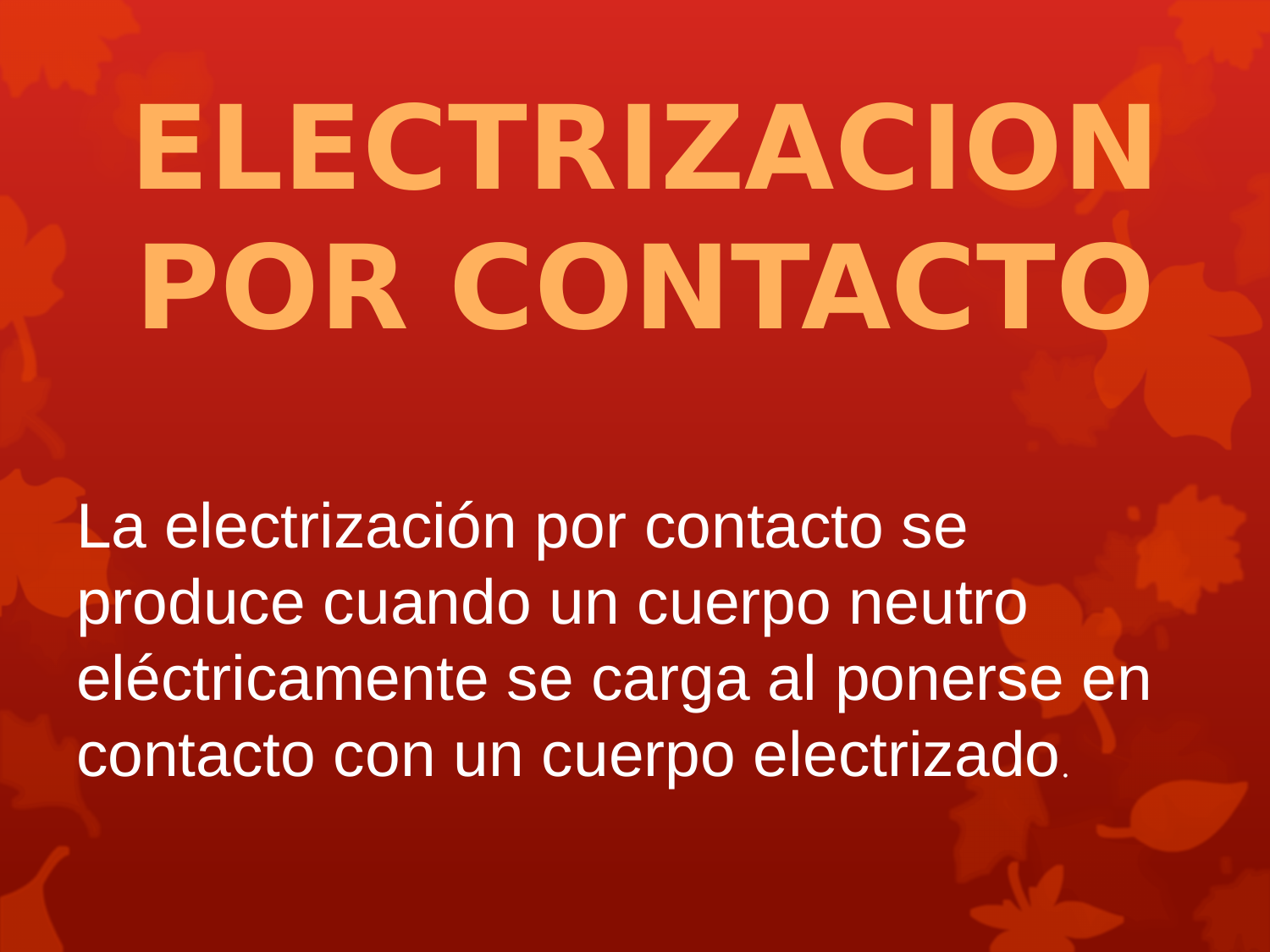

ELECTRIZACION POR CONTACTO

La electrización por contacto se produce cuando un cuerpo neutro eléctricamente se carga al ponerse en contacto con un cuerpo electrizado.